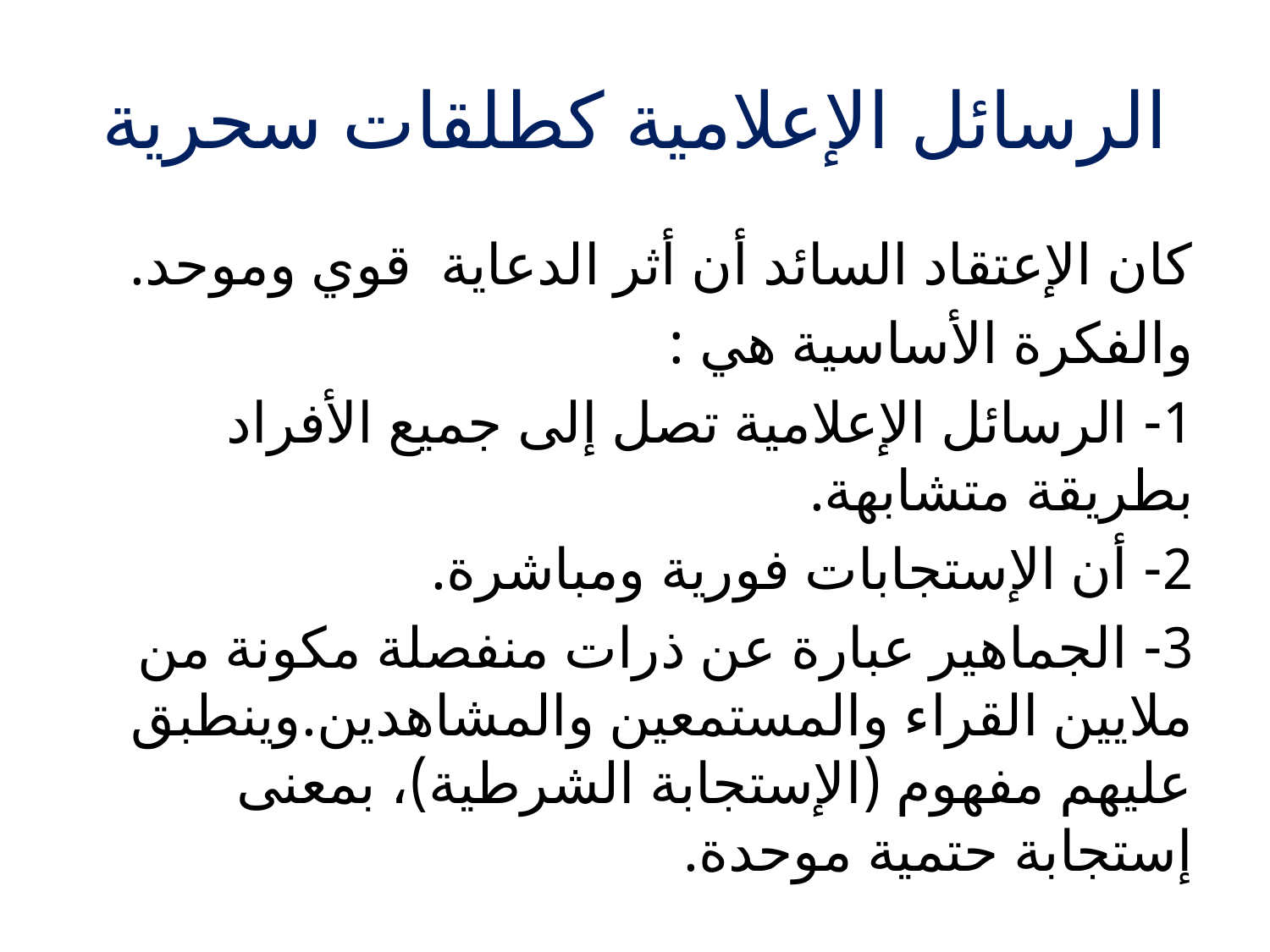

# الرسائل الإعلامية كطلقات سحرية
كان الإعتقاد السائد أن أثر الدعاية  قوي وموحد.
والفكرة الأساسية هي :
1- الرسائل الإعلامية تصل إلى جميع الأفراد بطريقة متشابهة.
2- أن الإستجابات فورية ومباشرة.
3- الجماهير عبارة عن ذرات منفصلة مكونة من ملايين القراء والمستمعين والمشاهدين.وينطبق عليهم مفهوم (الإستجابة الشرطية)، بمعنى إستجابة حتمية موحدة.